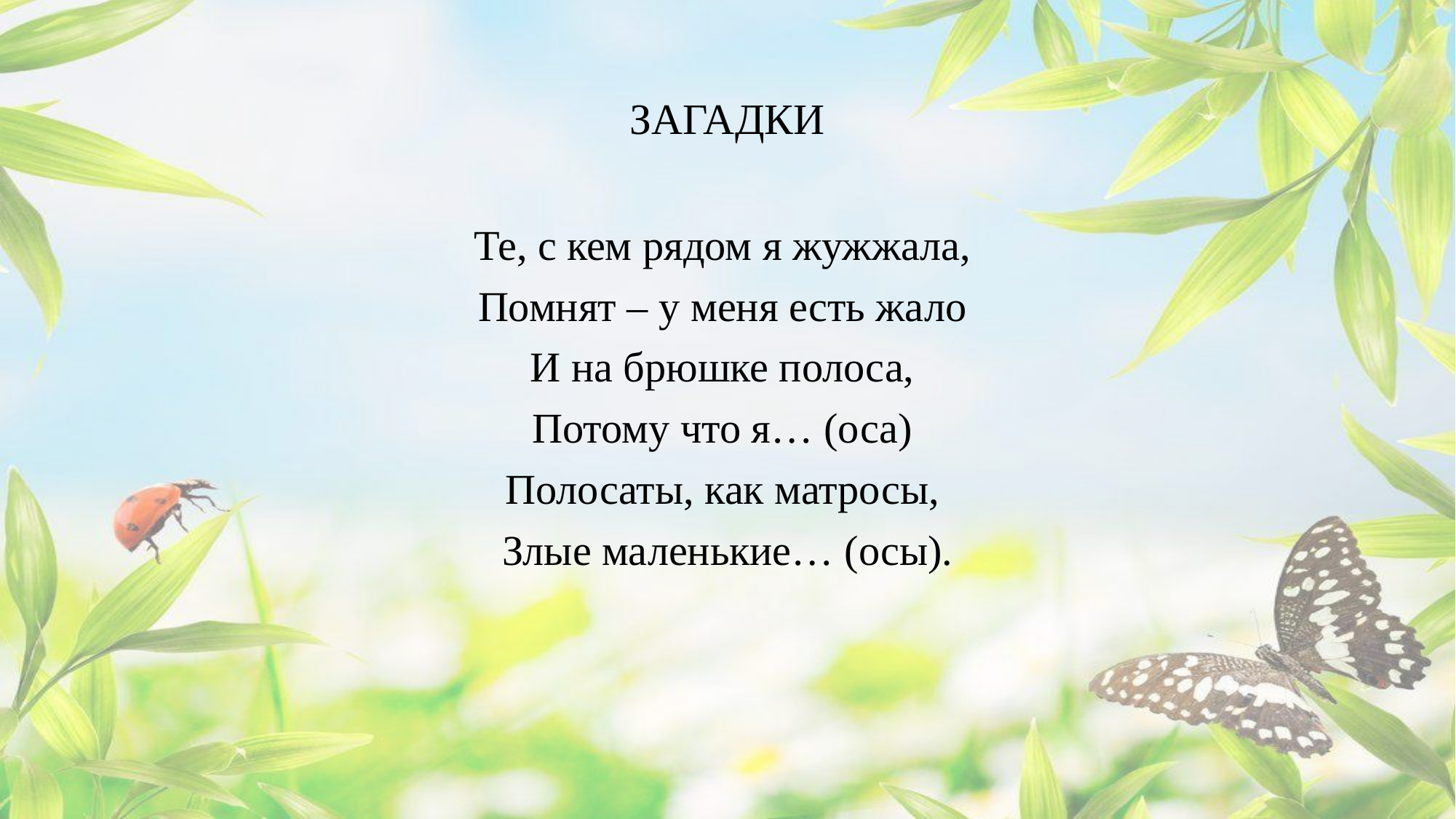

# ЗАГАДКИ
Те, с кем рядом я жужжала,
Помнят – у меня есть жало
И на брюшке полоса,
Потому что я… (оса)
Полосаты, как матросы,
Злые маленькие… (осы).